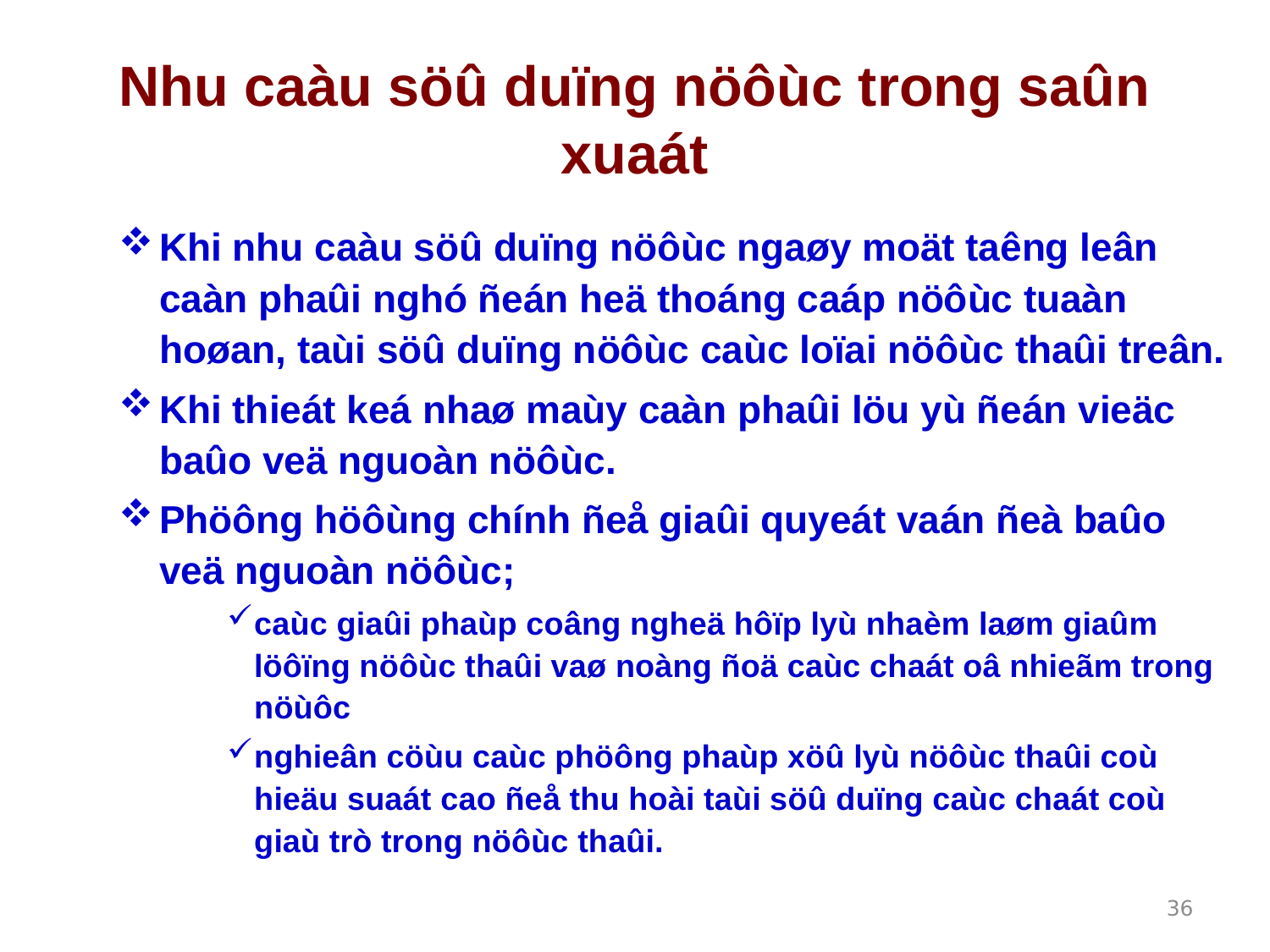

# Nhu caàu söû duïng nöôùc trong saûn xuaát
Khi nhu caàu söû duïng nöôùc ngaøy moät taêng leân caàn phaûi nghó ñeán heä thoáng caáp nöôùc tuaàn hoøan, taùi söû duïng nöôùc caùc loïai nöôùc thaûi treân.
Khi thieát keá nhaø maùy caàn phaûi löu yù ñeán vieäc baûo veä nguoàn nöôùc.
Phöông höôùng chính ñeå giaûi quyeát vaán ñeà baûo veä nguoàn nöôùc;
caùc giaûi phaùp coâng ngheä hôïp lyù nhaèm laøm giaûm löôïng nöôùc thaûi vaø noàng ñoä caùc chaát oâ nhieãm trong nöùôc
nghieân cöùu caùc phöông phaùp xöû lyù nöôùc thaûi coù hieäu suaát cao ñeå thu hoài taùi söû duïng caùc chaát coù giaù trò trong nöôùc thaûi.
36